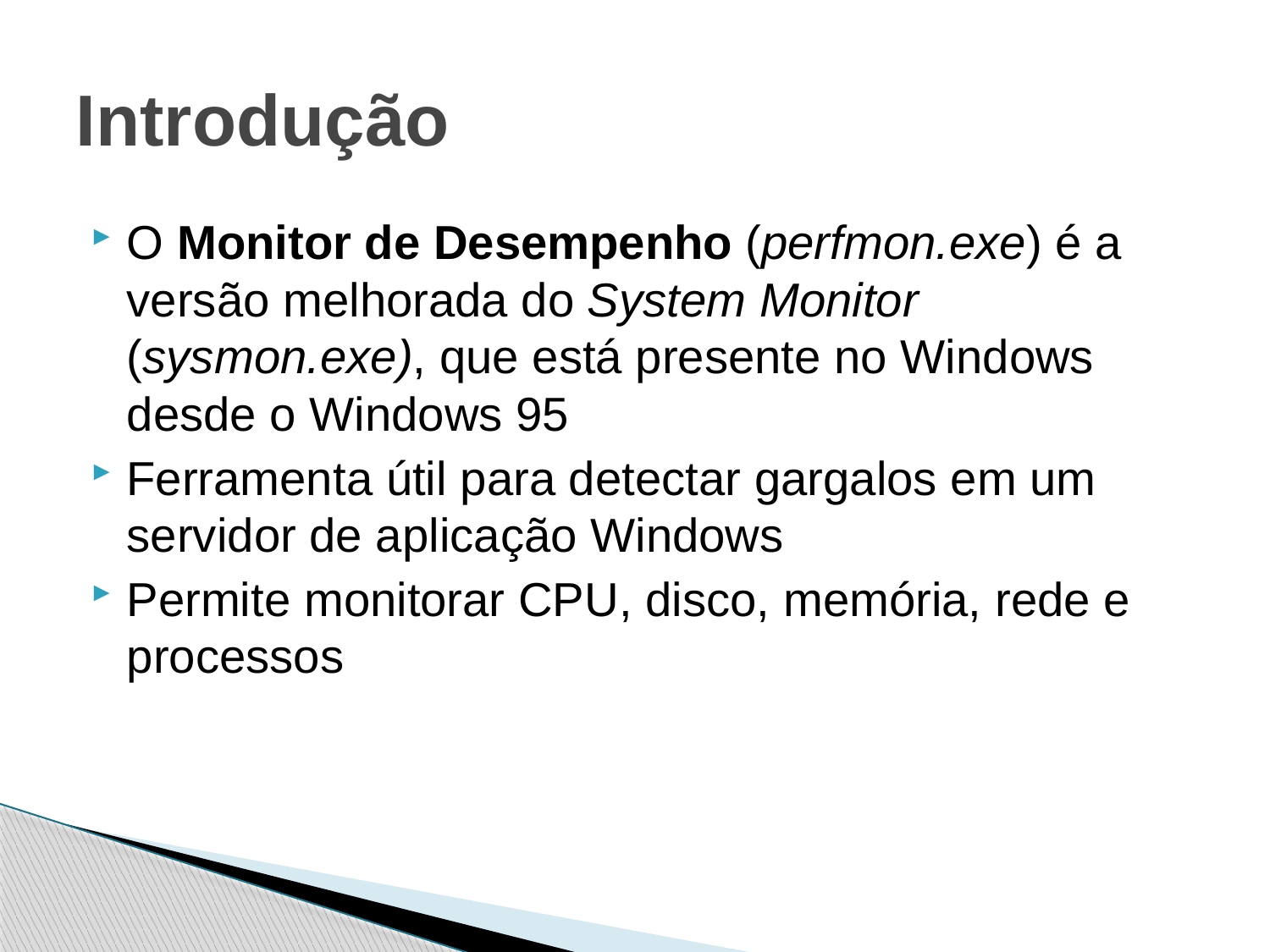

# Introdução
O Monitor de Desempenho (perfmon.exe) é a versão melhorada do System Monitor (sysmon.exe), que está presente no Windows desde o Windows 95
Ferramenta útil para detectar gargalos em um servidor de aplicação Windows
Permite monitorar CPU, disco, memória, rede e processos